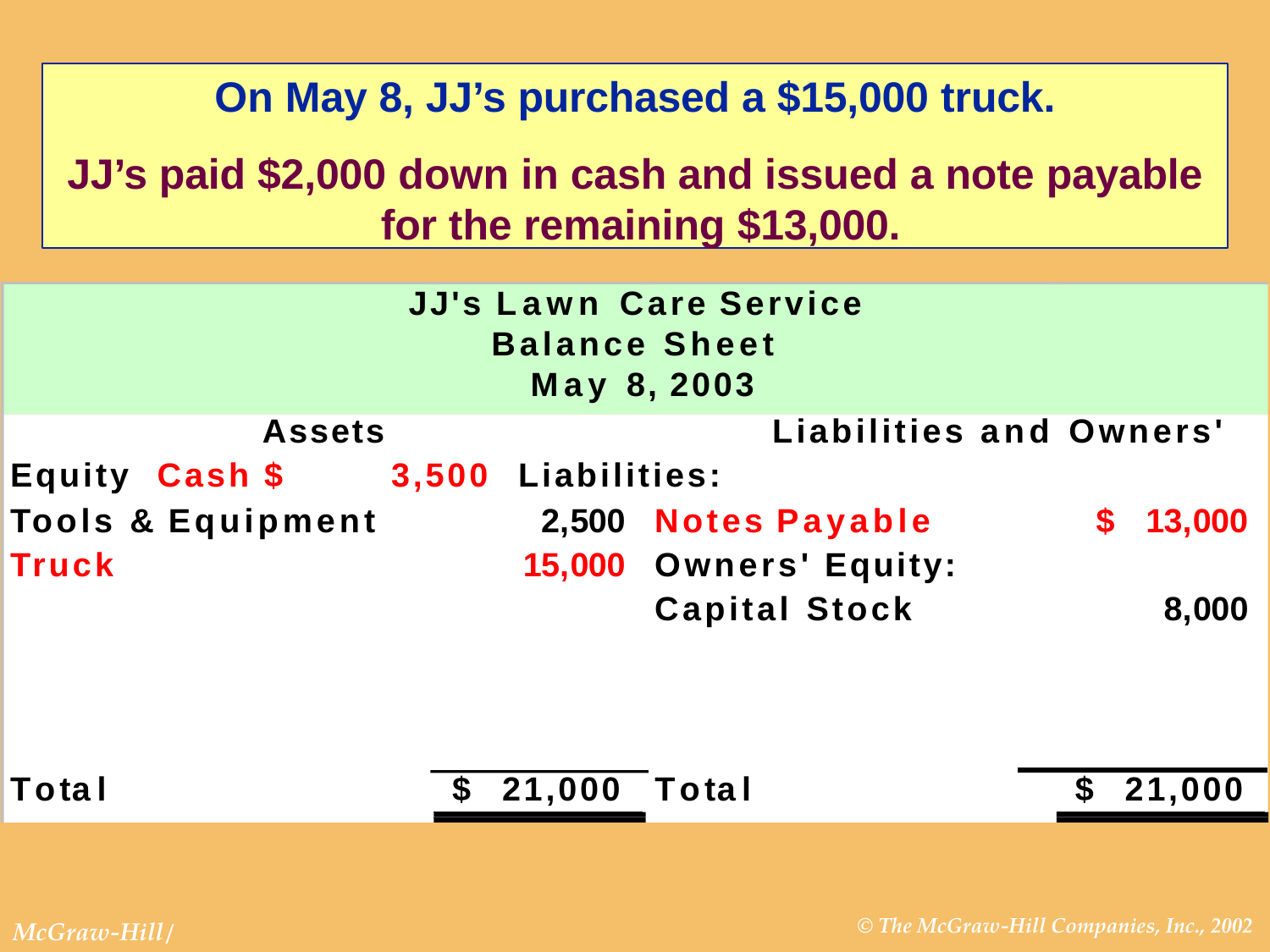

On May 8, JJ’s purchased a $15,000 truck.
JJ’s paid $2,000 down in cash and issued a note payable  for the remaining $13,000.

| JJ's Lawn Care Service Balance Sheet May 8, 2003 Assets Liabilities and Owners' Equity Cash $ 3,500 Liabilities: |  |  |  |
| --- | --- | --- | --- |
| Tools & Equipment | 2,500 | Notes Payable | $ 13,000 |
| Truck | 15,000 | Owners' Equity: |  |
|  |  | Capital Stock | 8,000 |

Total
$
21,000
Total
$
21,000

© The McGraw-Hill Companies, Inc., 2002
McGraw-Hill/Irwin